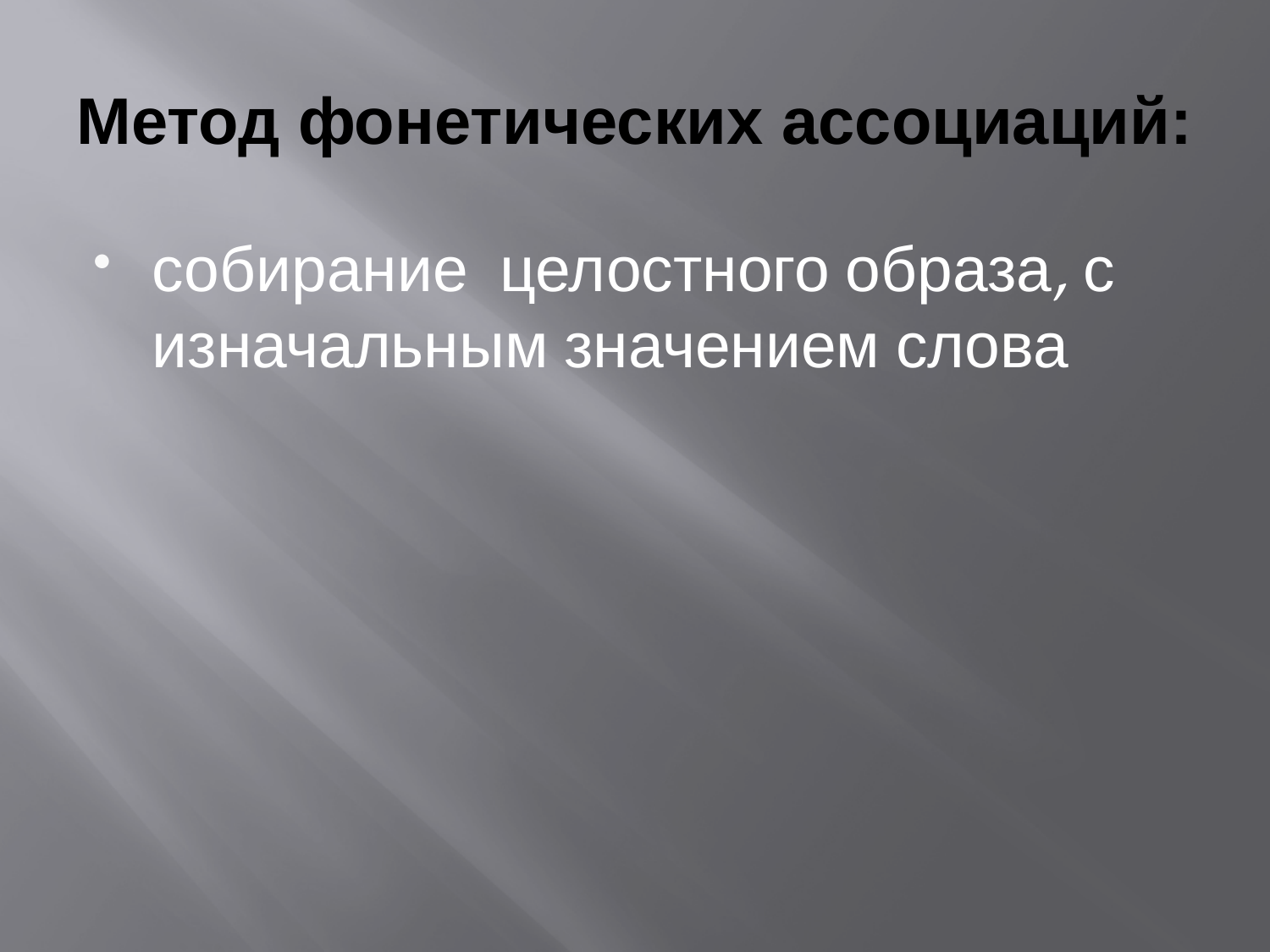

# Метод фонетических ассоциаций:
собирание  целостного образа, с изначальным значением слова